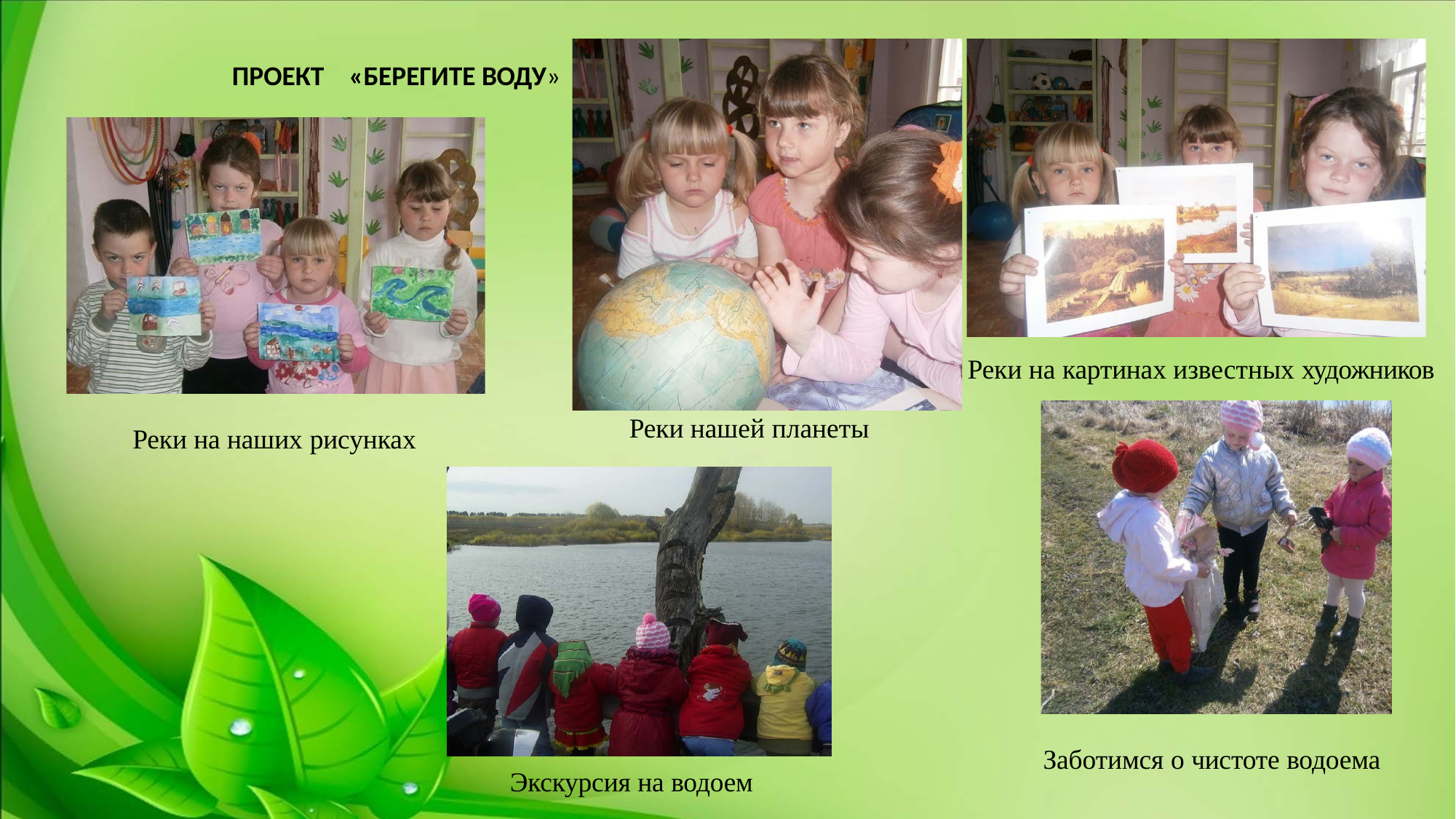

ПРОЕКТ
# «БЕРЕГИТЕ ВОДУ»
Реки на картинах известных художников
Реки нашей планеты
Реки на наших рисунках
Заботимся о чистоте водоема
Экскурсия на водоем